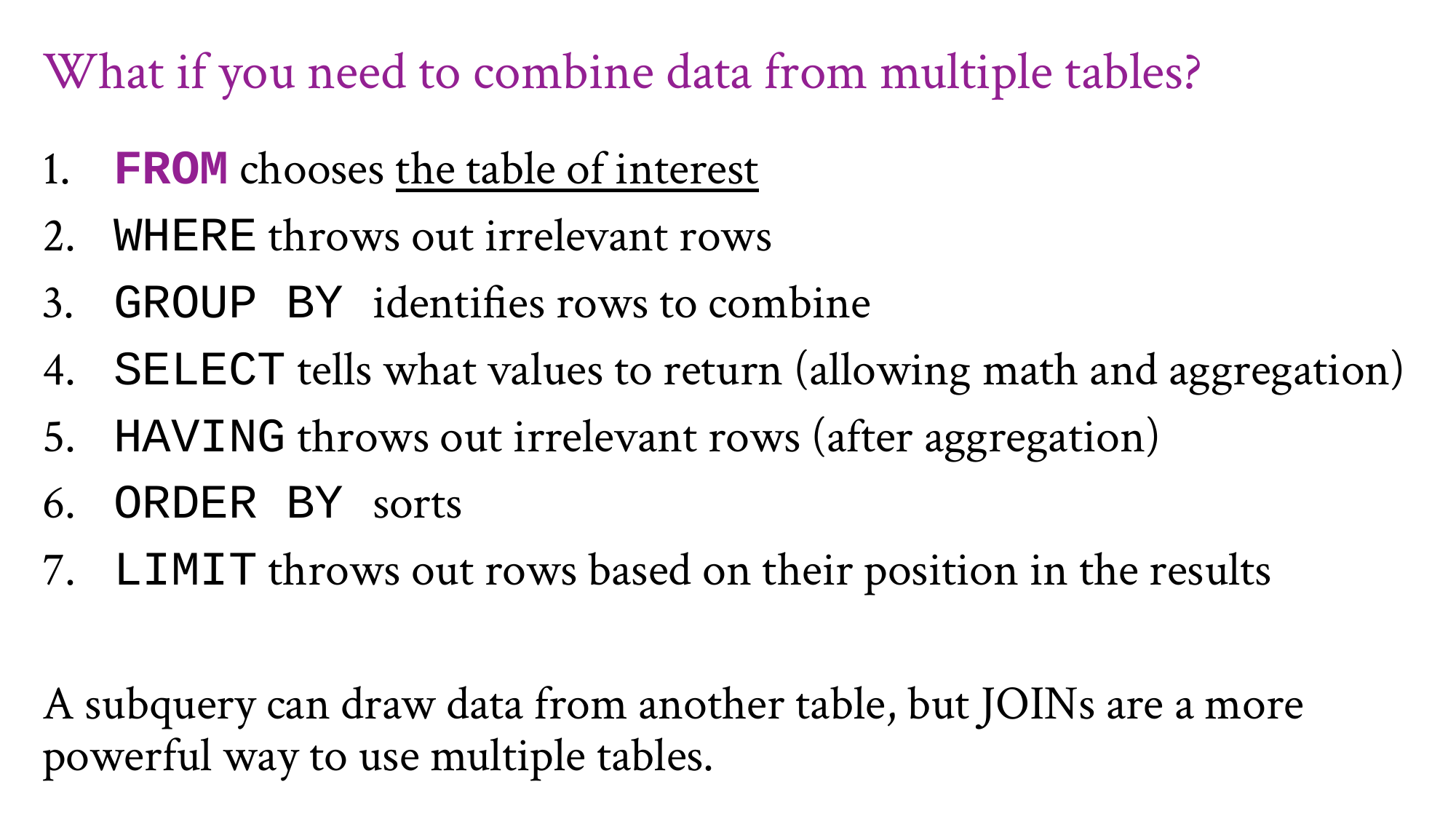

# What if you need to combine data from multiple tables?
 FROM chooses the table of interest
 WHERE throws out irrelevant rows
 GROUP BY identifies rows to combine
 SELECT tells what values to return (allowing math and aggregation)
 HAVING throws out irrelevant rows (after aggregation)
 ORDER BY sorts
 LIMIT throws out rows based on their position in the results

A subquery can draw data from another table, but JOINs are a more powerful way to use multiple tables.